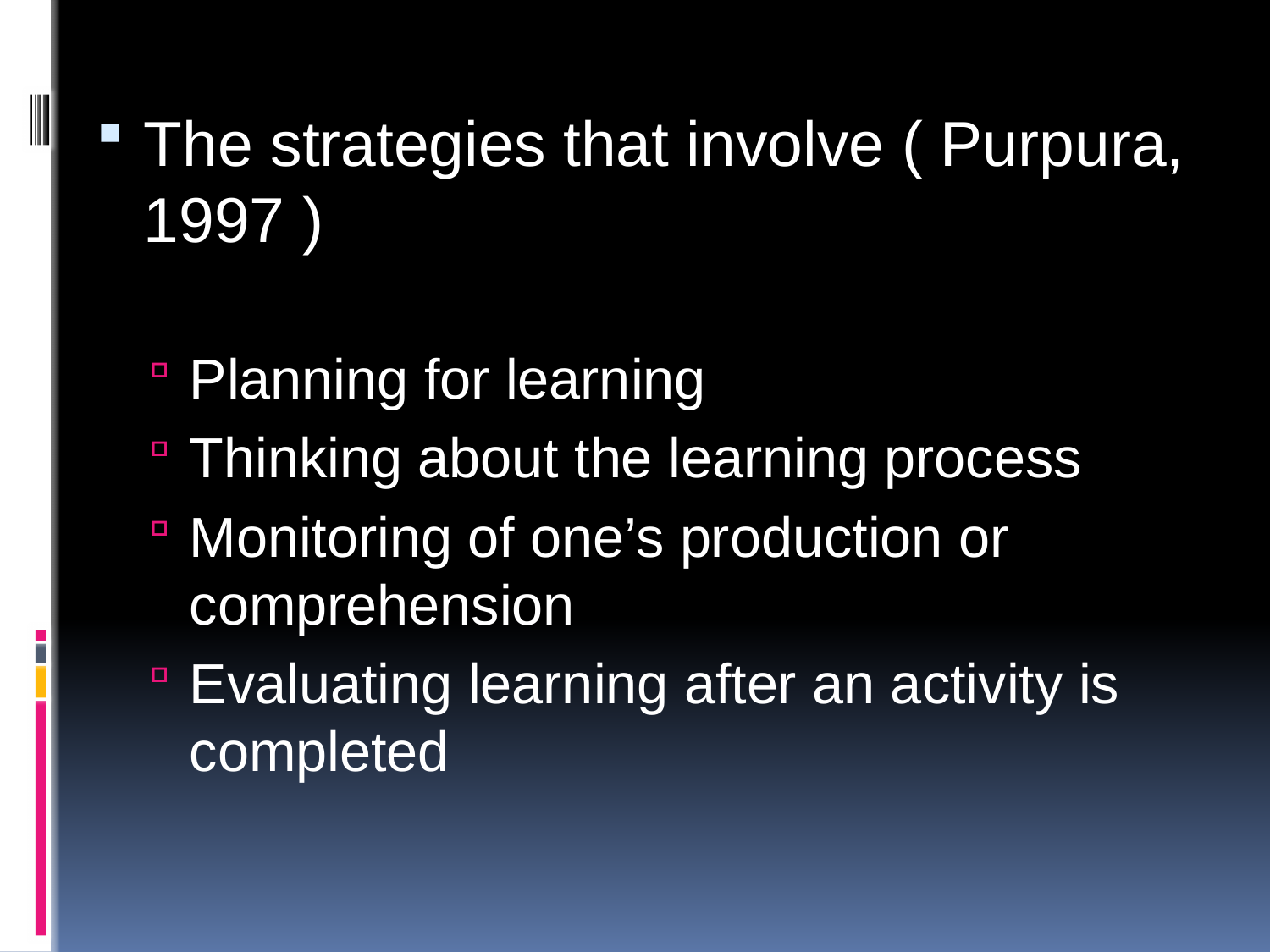

The strategies that involve ( Purpura, 1997 )

Planning for learning
Thinking about the learning process
Monitoring of one’s production or comprehension
Evaluating learning after an activity is completed